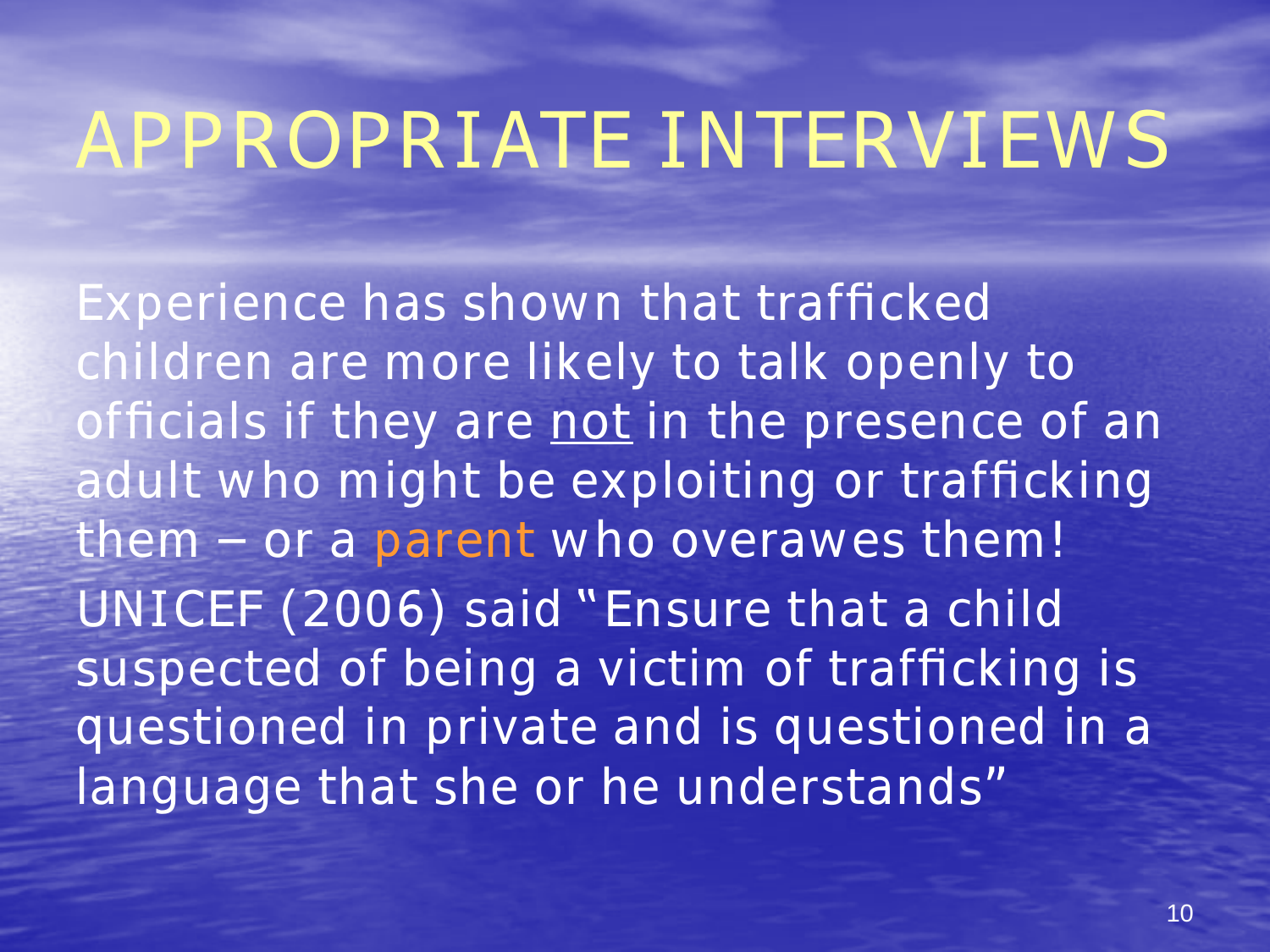

# APPROPRIATE INTERVIEWS
Experience has shown that trafficked children are more likely to talk openly to officials if they are not in the presence of an adult who might be exploiting or trafficking them – or a parent who overawes them!
UNICEF (2006) said “Ensure that a child suspected of being a victim of trafficking is questioned in private and is questioned in a language that she or he understands”
10